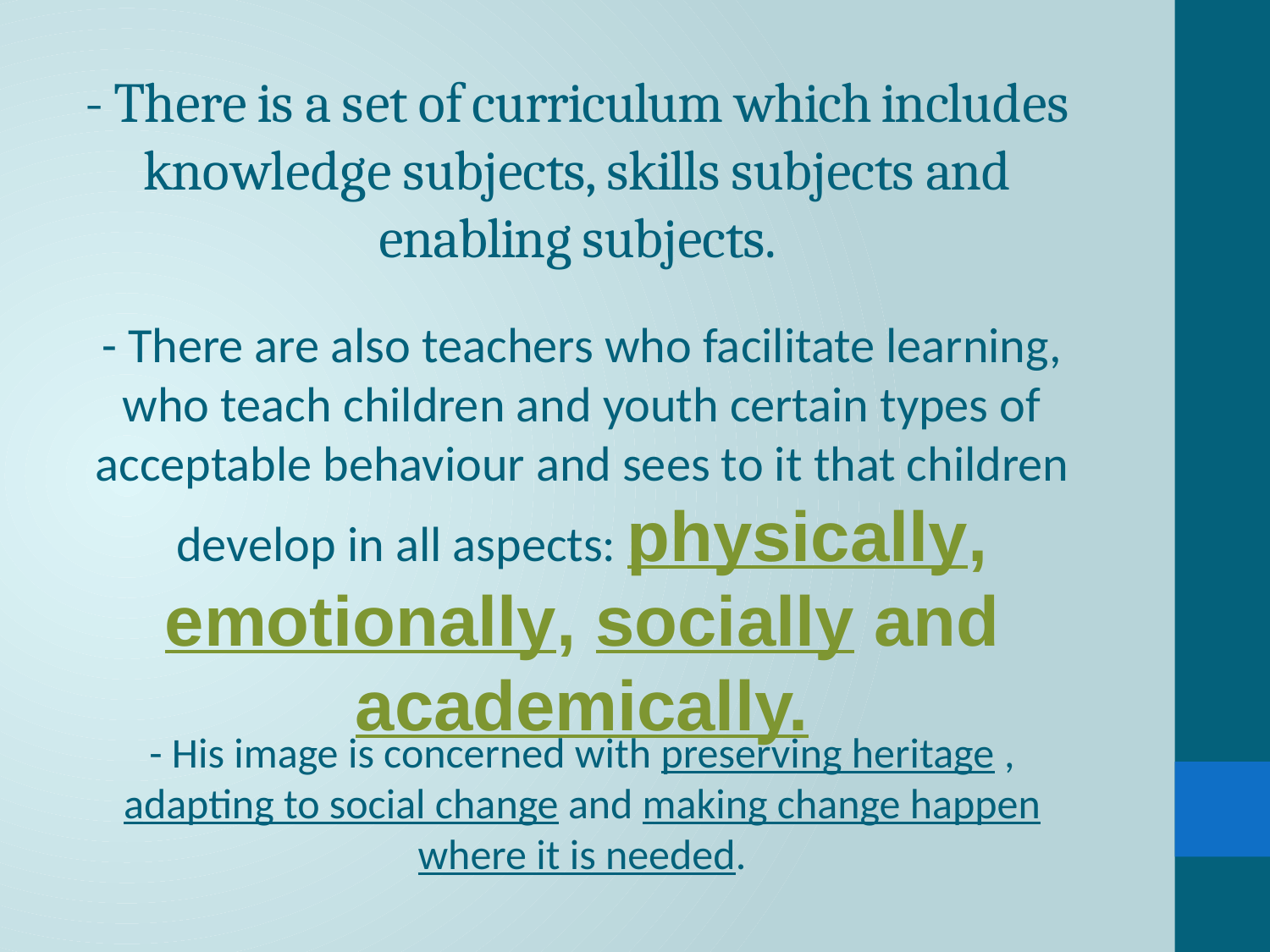

# - There is a set of curriculum which includes knowledge subjects, skills subjects and enabling subjects.
- There are also teachers who facilitate learning, who teach children and youth certain types of acceptable behaviour and sees to it that children develop in all aspects: physically, emotionally, socially and academically.
- His image is concerned with preserving heritage , adapting to social change and making change happen where it is needed.